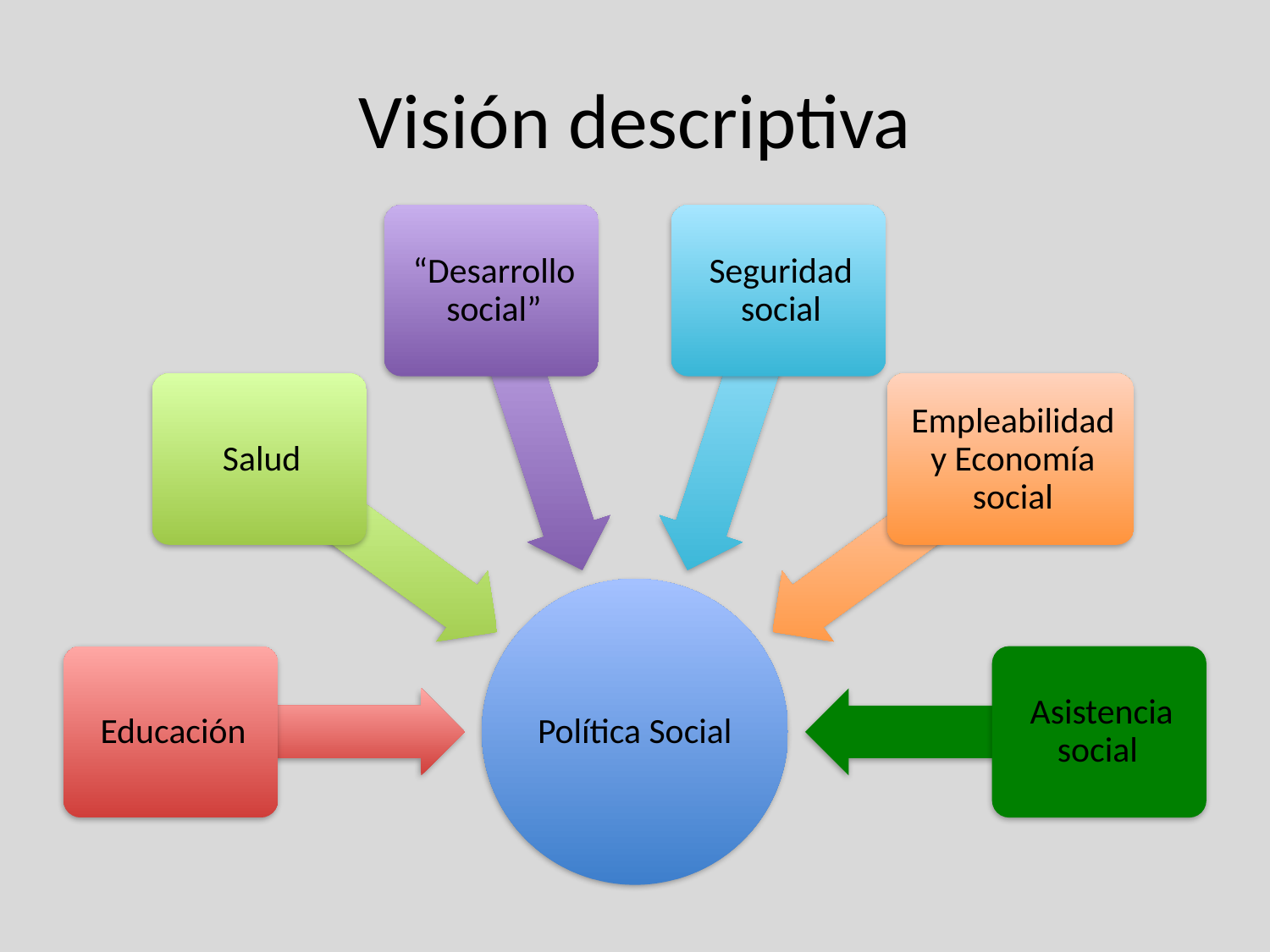

# Visión descriptiva
Política Social
Educación
Salud
“Desarrollo social”
Seguridad social
Empleabilidad y Economía social
Asistencia social